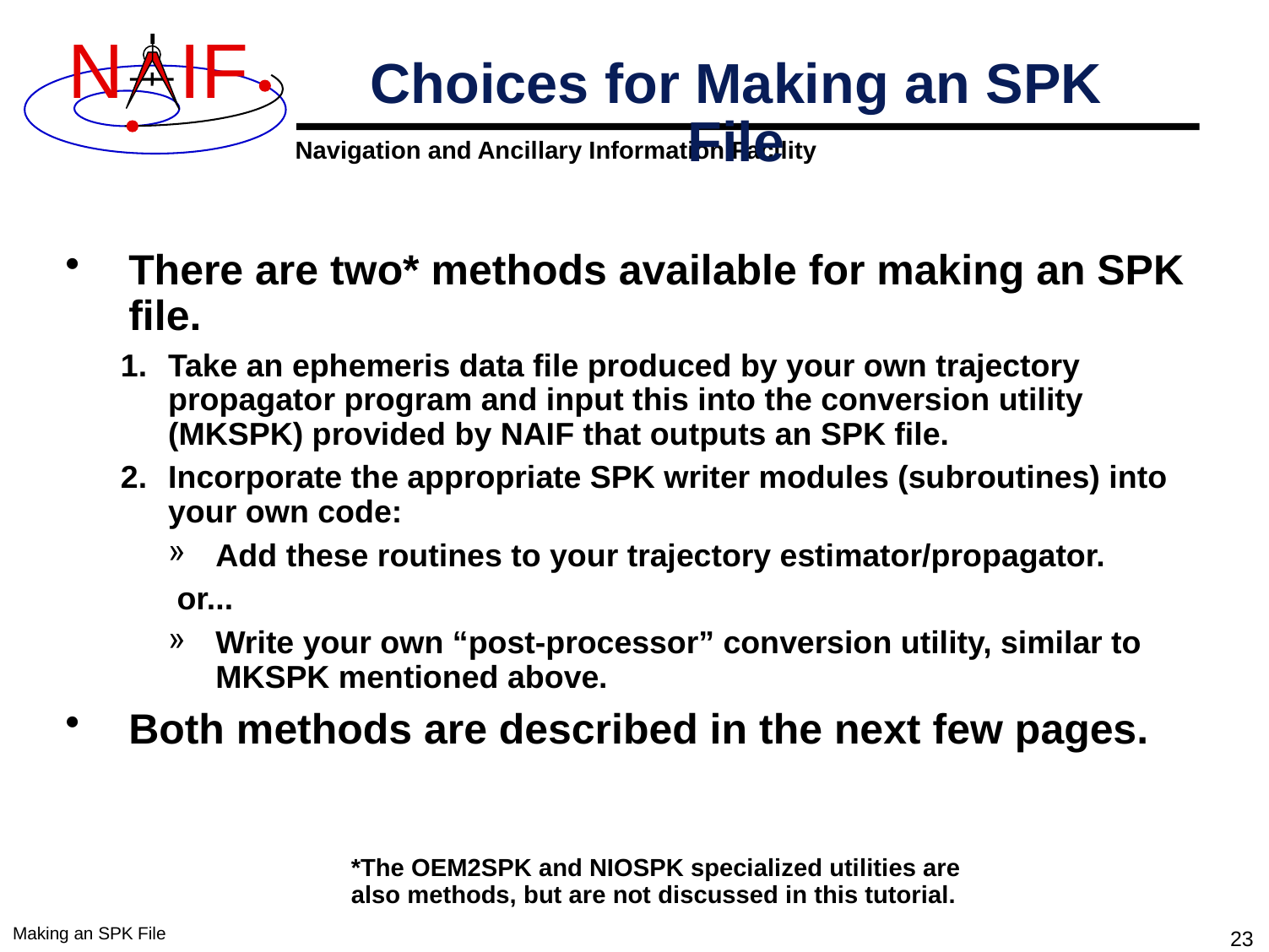

# Choices for Making an SPK File
There are two* methods available for making an SPK file.
Take an ephemeris data file produced by your own trajectory propagator program and input this into the conversion utility (MKSPK) provided by NAIF that outputs an SPK file.
Incorporate the appropriate SPK writer modules (subroutines) into your own code:
Add these routines to your trajectory estimator/propagator.
 or...
Write your own “post-processor” conversion utility, similar to MKSPK mentioned above.
Both methods are described in the next few pages.
*The OEM2SPK and NIOSPK specialized utilities are also methods, but are not discussed in this tutorial.
Making an SPK File
23